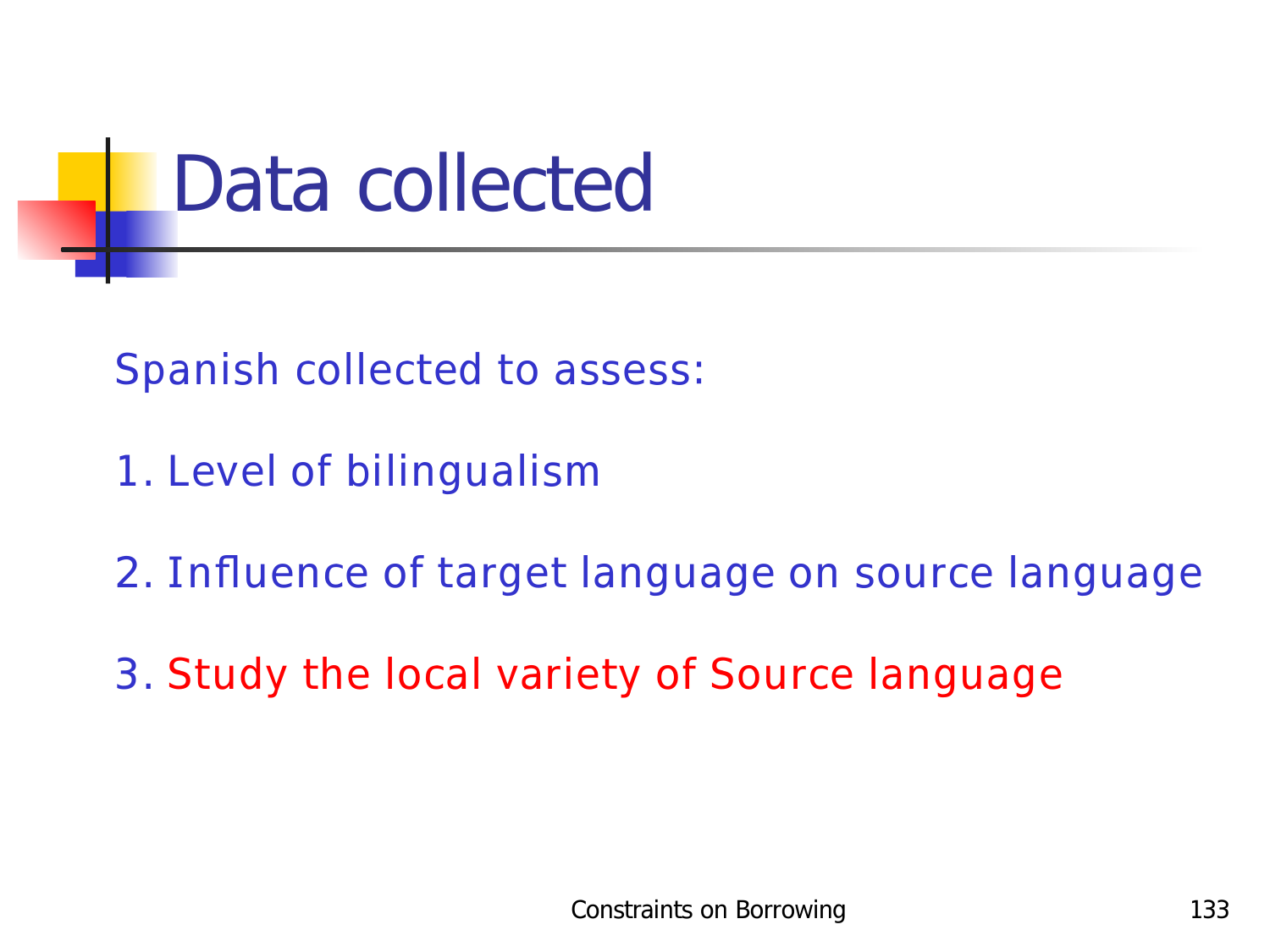

# Data collected
Spanish collected to assess:

1. Level of bilingualism

2. Influence of target language on source language

3. Study the local variety of Source language
Constraints on Borrowing
133